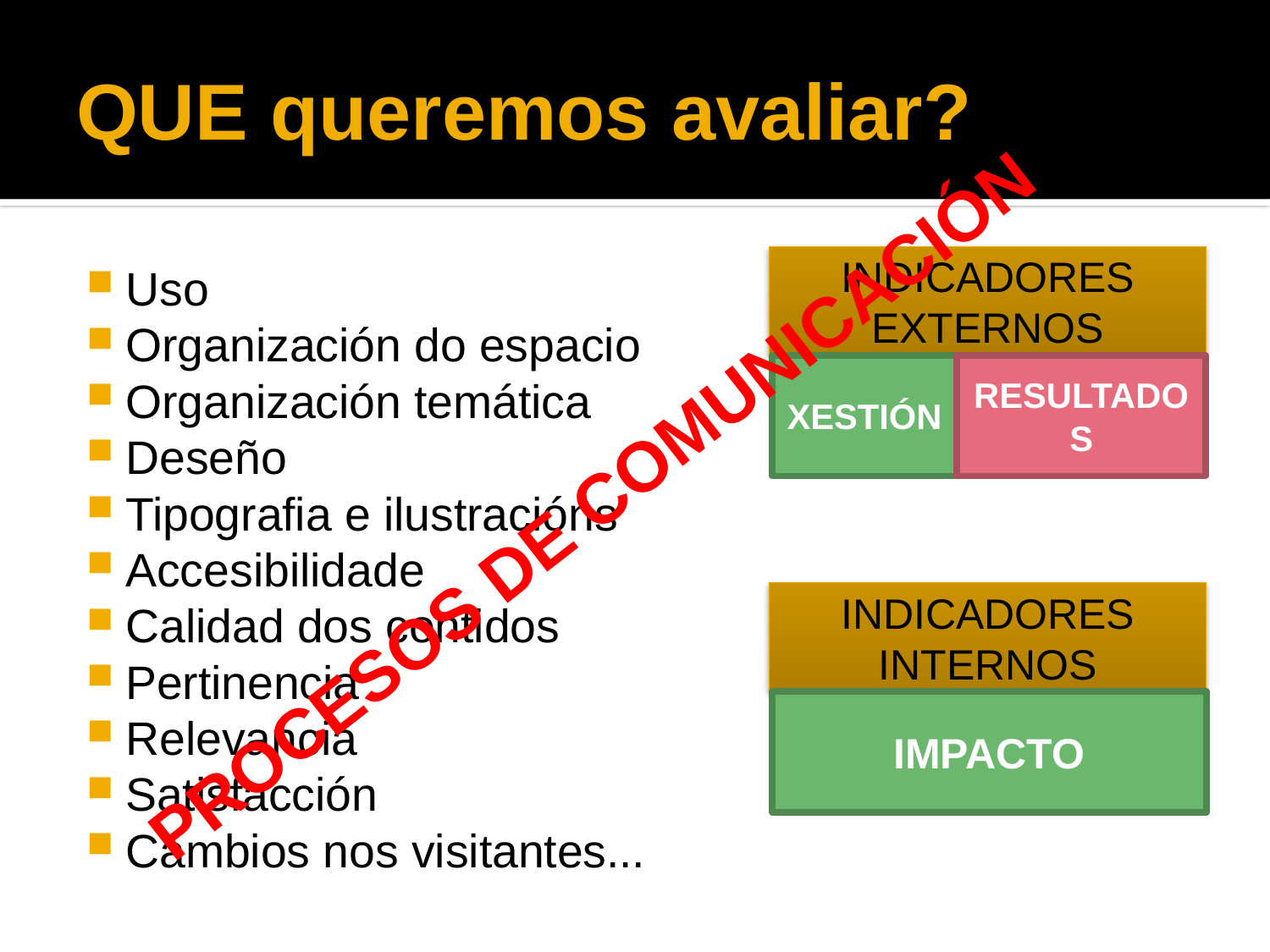

# QUE queremos avaliar?
Uso
Organización do espacio
Organización temática
Deseño
Tipografia e ilustracións
Accesibilidade
Calidad dos contidos
Pertinencia
Relevancia
Satisfacción
Cambios nos visitantes...

INDICADORES EXTERNOS
XESTIÓN
RESULTADOS
PROCESOS DE COMUNICACIÓN
INDICADORES INTERNOS
IMPACTO